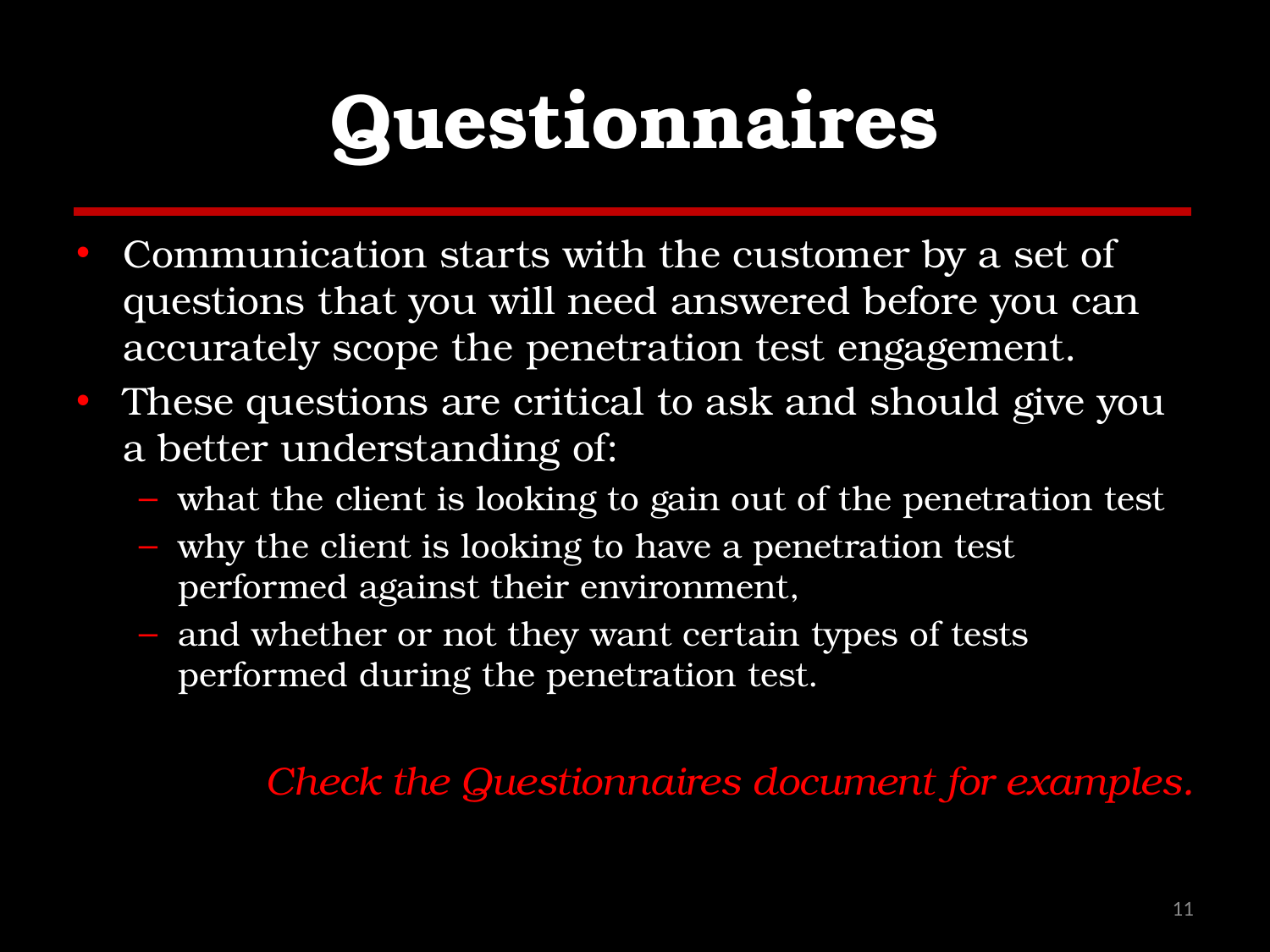

# Questionnaires
Communication starts with the customer by a set of questions that you will need answered before you can accurately scope the penetration test engagement.
These questions are critical to ask and should give you a better understanding of:
what the client is looking to gain out of the penetration test
why the client is looking to have a penetration test performed against their environment,
and whether or not they want certain types of tests performed during the penetration test.

Check the Questionnaires document for examples.
11